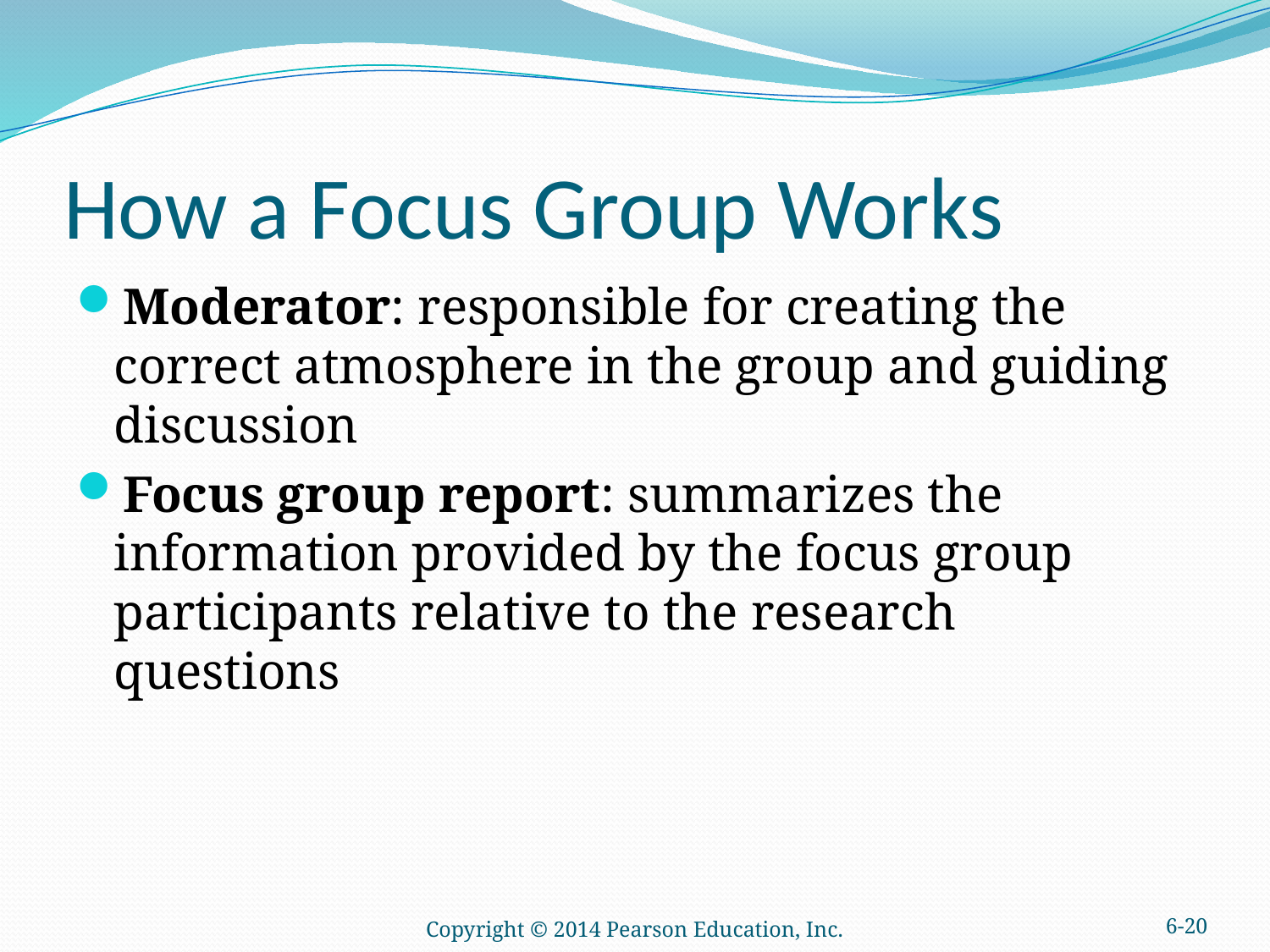

# How a Focus Group Works
Moderator: responsible for creating the correct atmosphere in the group and guiding discussion
Focus group report: summarizes the information provided by the focus group participants relative to the research questions